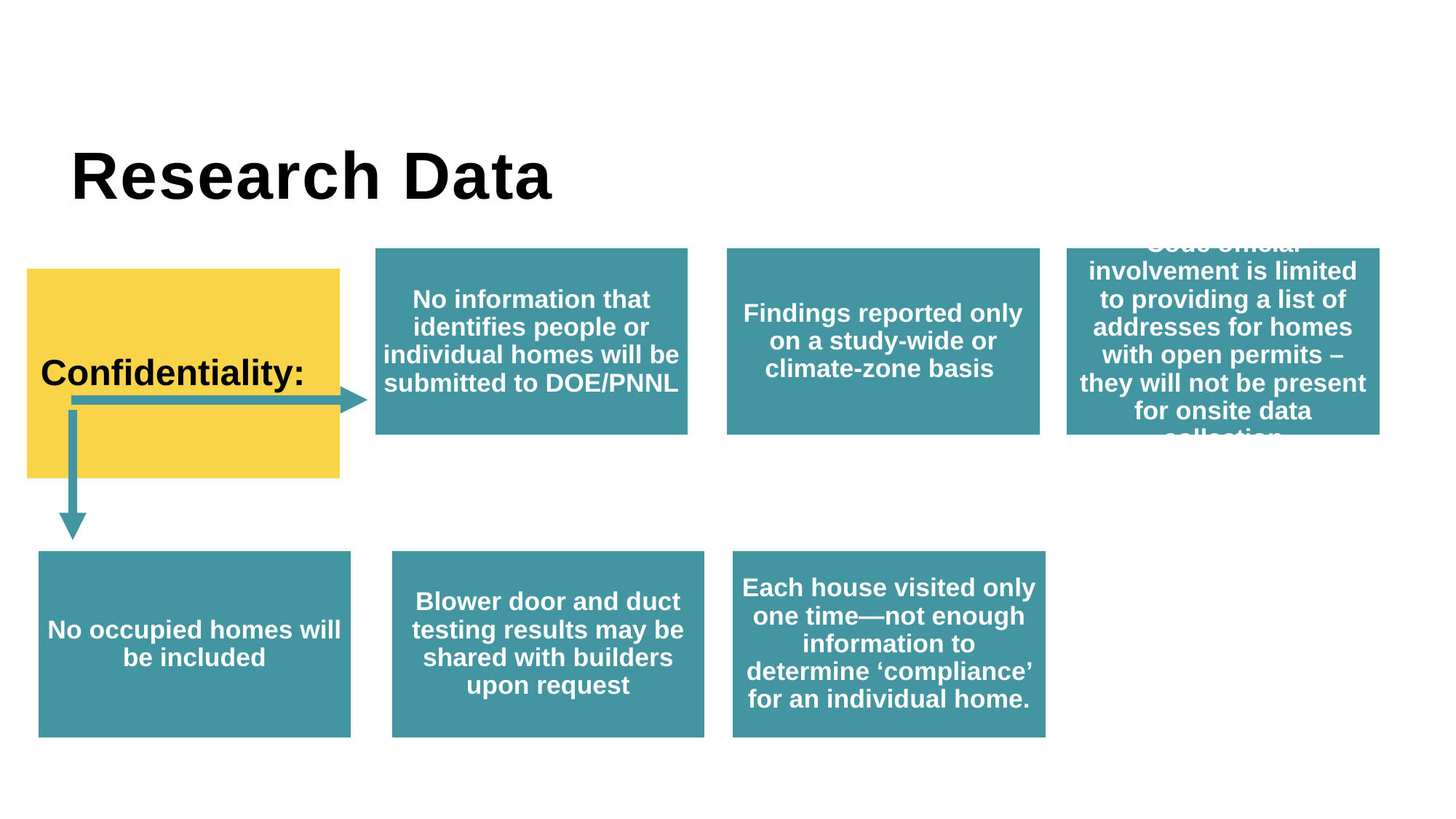

# Research Data
Confidentiality:
No information that identifies people or individual homes will be submitted to DOE/PNNL
Findings reported only on a study-wide or climate-zone basis
Code official involvement is limited to providing a list of addresses for homes with open permits – they will not be present for onsite data collection
No occupied homes will be included
Blower door and duct testing results may be shared with builders upon request
Each house visited only one time—not enough information to determine ‘compliance’ for an individual home.